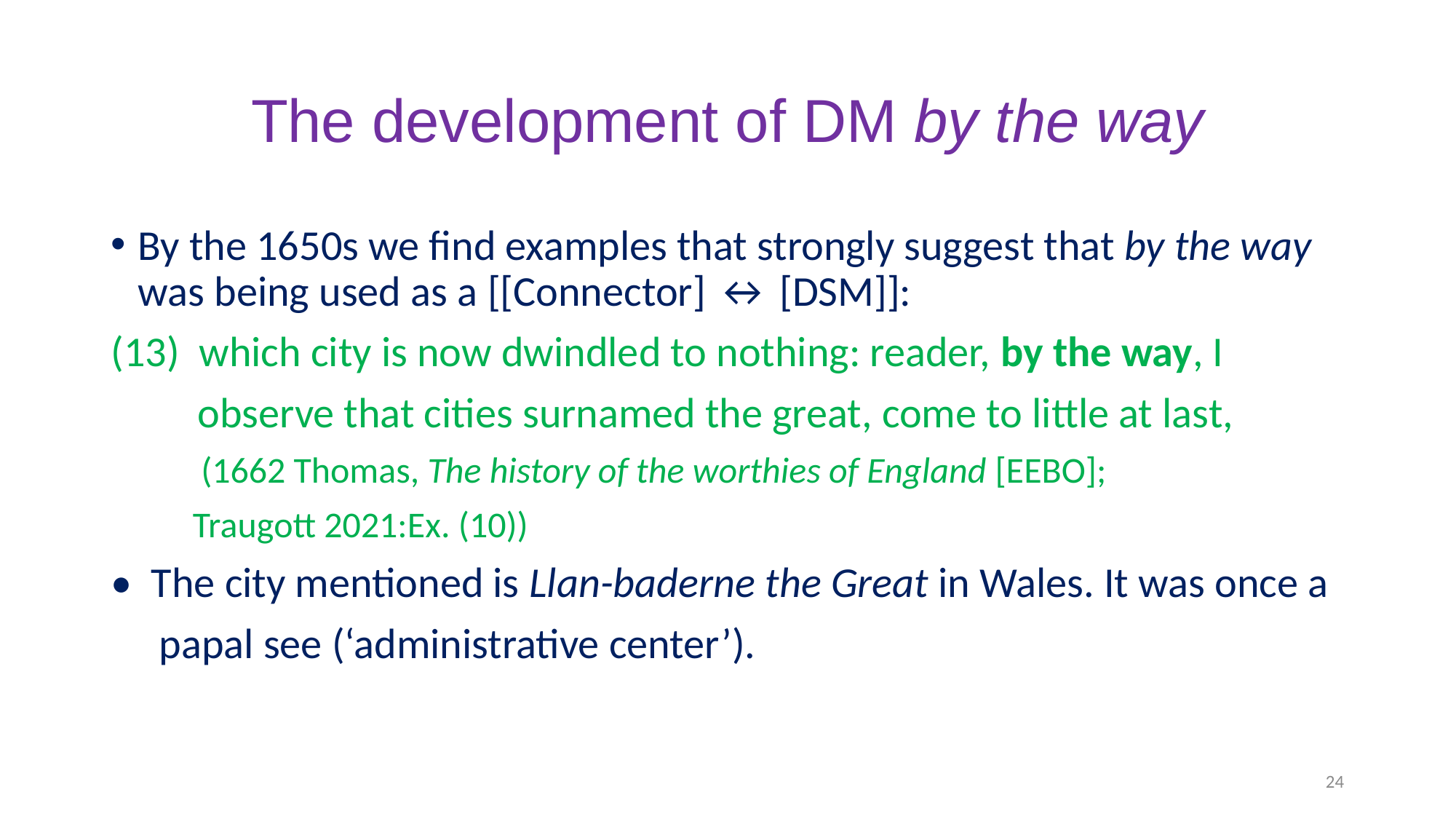

# The development of DM by the way
By the 1650s we find examples that strongly suggest that by the way was being used as a [[Connector] ↔ [DSM]]:
(13)  which city is now dwindled to nothing: reader, by the way, I
         observe that cities surnamed the great, come to little at last,
           (1662 Thomas, The history of the worthies of England [EEBO];
          Traugott 2021:Ex. (10))
•  The city mentioned is Llan-baderne the Great in Wales. It was once a
     papal see (‘administrative center’).

24